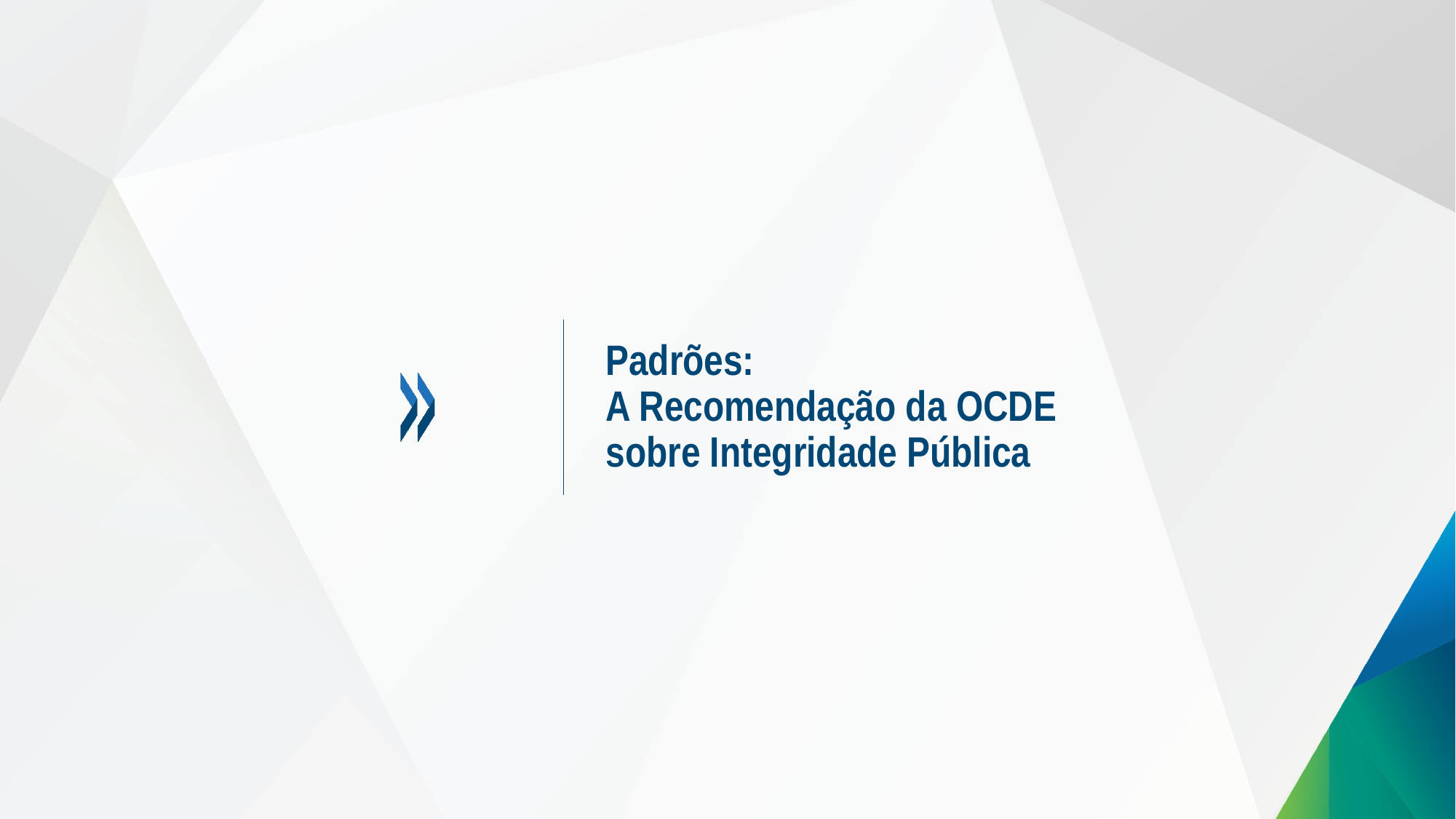

Padrões:
A Recomendação da OCDE sobre Integridade Pública